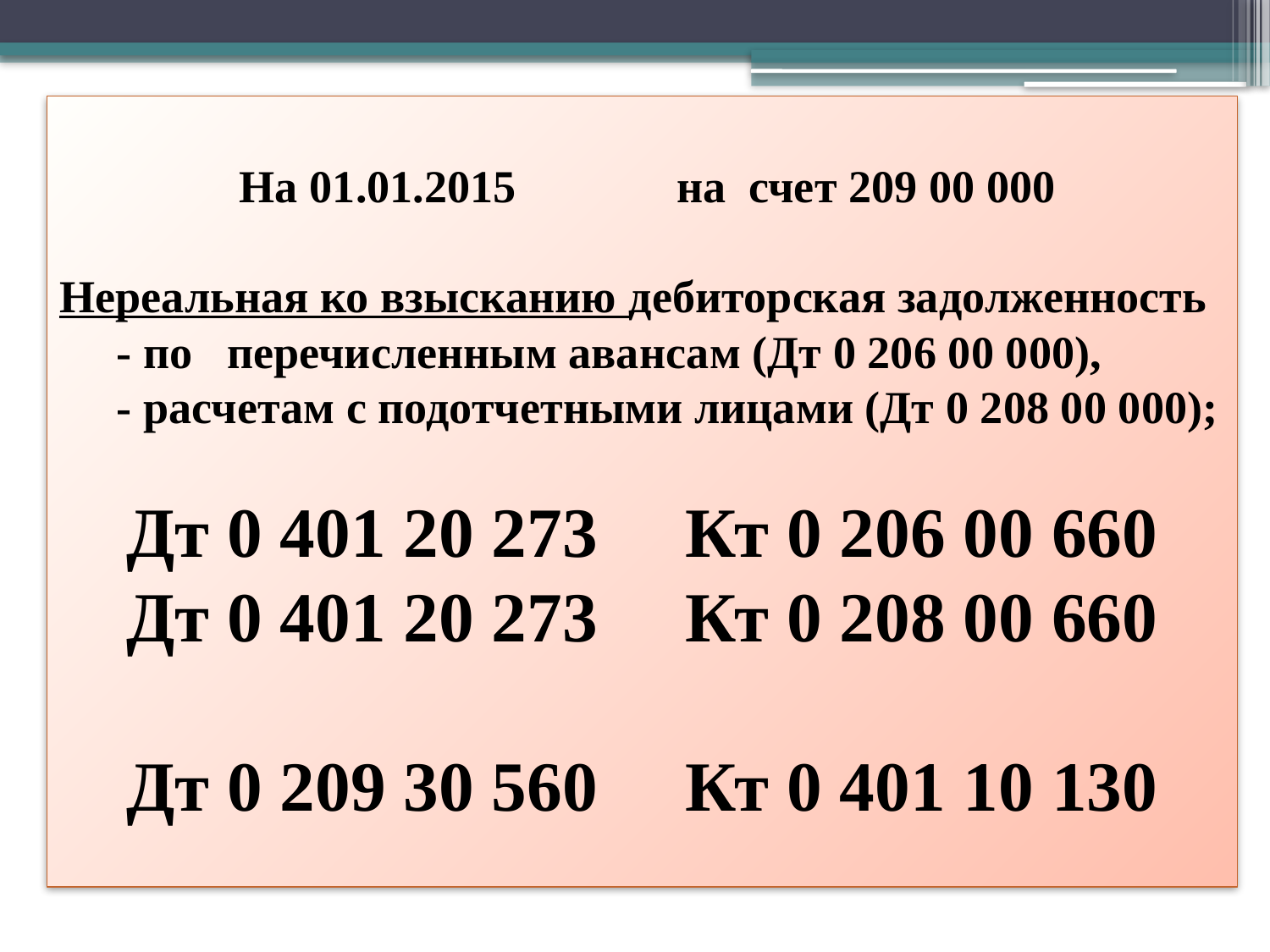

На 01.01.2015              на  счет 209 00 000

Нереальная ко взысканию дебиторская задолженность
     - по   перечисленным авансам (Дт 0 206 00 000),
     - расчетам с подотчетными лицами (Дт 0 208 00 000);

Дт 0 401 20 273     Кт 0 206 00 660
Дт 0 401 20 273     Кт 0 208 00 660

Дт 0 209 30 560     Кт 0 401 10 130